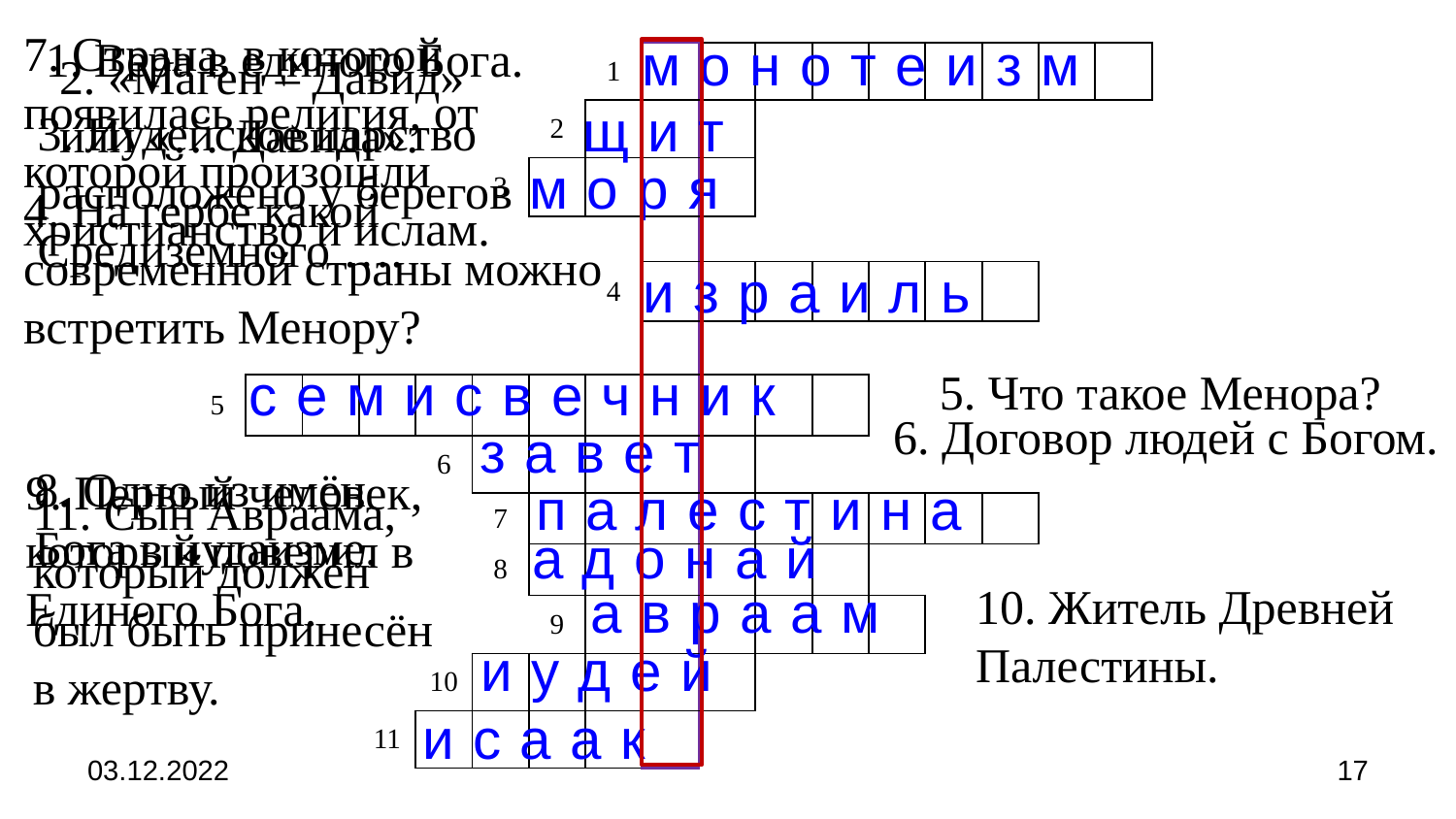

7. Страна, в которой появилась религия, от которой произошли христианство и ислам.
1. Вера в единого Бога.
м о н о т е и з м
2. «Маген – Давид»
или «… Давида».

|  |  |  |  |  |  |  | 1 |  |  |  |  |  |  |  |  |  |
| --- | --- | --- | --- | --- | --- | --- | --- | --- | --- | --- | --- | --- | --- | --- | --- | --- |
|  |  |  |  |  |  | 2 |  |  |  |  |  |  |  |  |  |  |
|  |  |  |  |  | 3 |  |  |  |  |  |  |  |  |  |  |  |
|  |  |  |  |  |  |  |  |  |  |  |  |  |  |  |  |  |
|  |  |  |  |  |  |  | 4 |  |  |  |  |  |  |  |  |  |
|  |  |  |  |  |  |  |  |  |  |  |  |  |  |  |  |  |
| 5 |  |  |  |  |  |  |  |  |  |  |  |  |  |  |  |  |
|  |  |  |  | 6 |  |  |  |  |  |  |  |  |  |  |  |  |
|  |  |  |  |  | 7 |  |  |  |  |  |  |  |  |  |  |  |
|  |  |  |  |  | 8 |  |  |  |  |  |  |  |  |  |  |  |
|  |  |  |  |  |  | 9 |  |  |  |  |  |  |  |  |  |  |
|  |  |  |  | 10 |  |  |  |  |  |  |  |  |  |  |  |  |
|  |  |  | 11 |  |  |  |  |  |  |  |  |  |  |  |  |  |
щ и т
3. Иудейское царство расположено у берегов Средиземного ….
м о р я
4. На гербе какой современной страны можно встретить Менору?
и з р а и л ь
с е м и с в е ч н и к
5. Что такое Менора?
6. Договор людей с Богом.
з а в е т
8. Одно из имён Бога в иудаизме.
9. Первый человек, который поверил в Единого Бога.
п а л е с т и н а
11. Сын Авраама, который должен был быть принесён в жертву.
а д о н а й
10. Житель Древней Палестины.
а в р а а м
и у д е й
и с а а к
03.12.2022
17